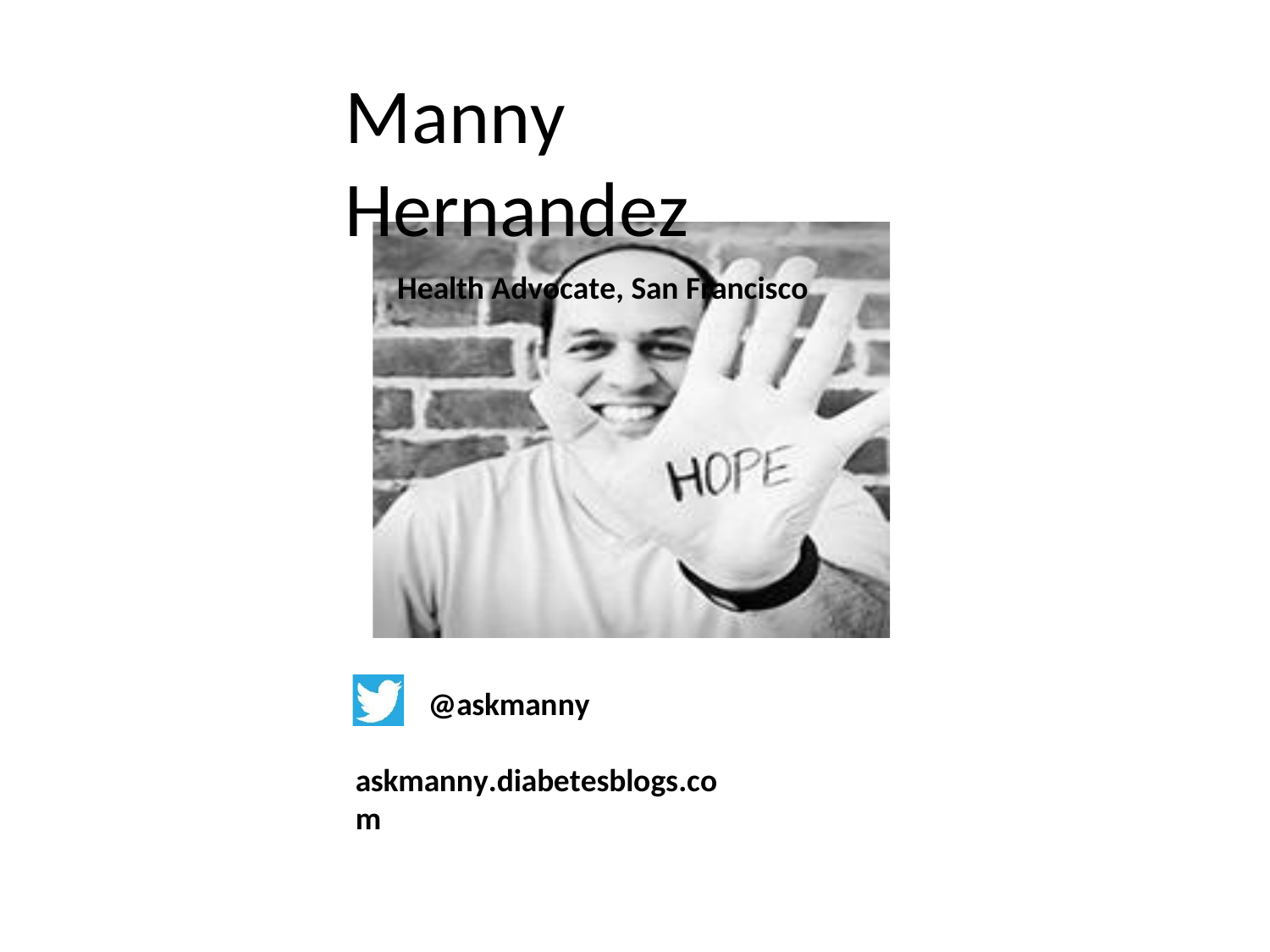

Manny Hernandez

Health Advocate, San Francisco

@askmanny

askmanny.diabetesblogs.com